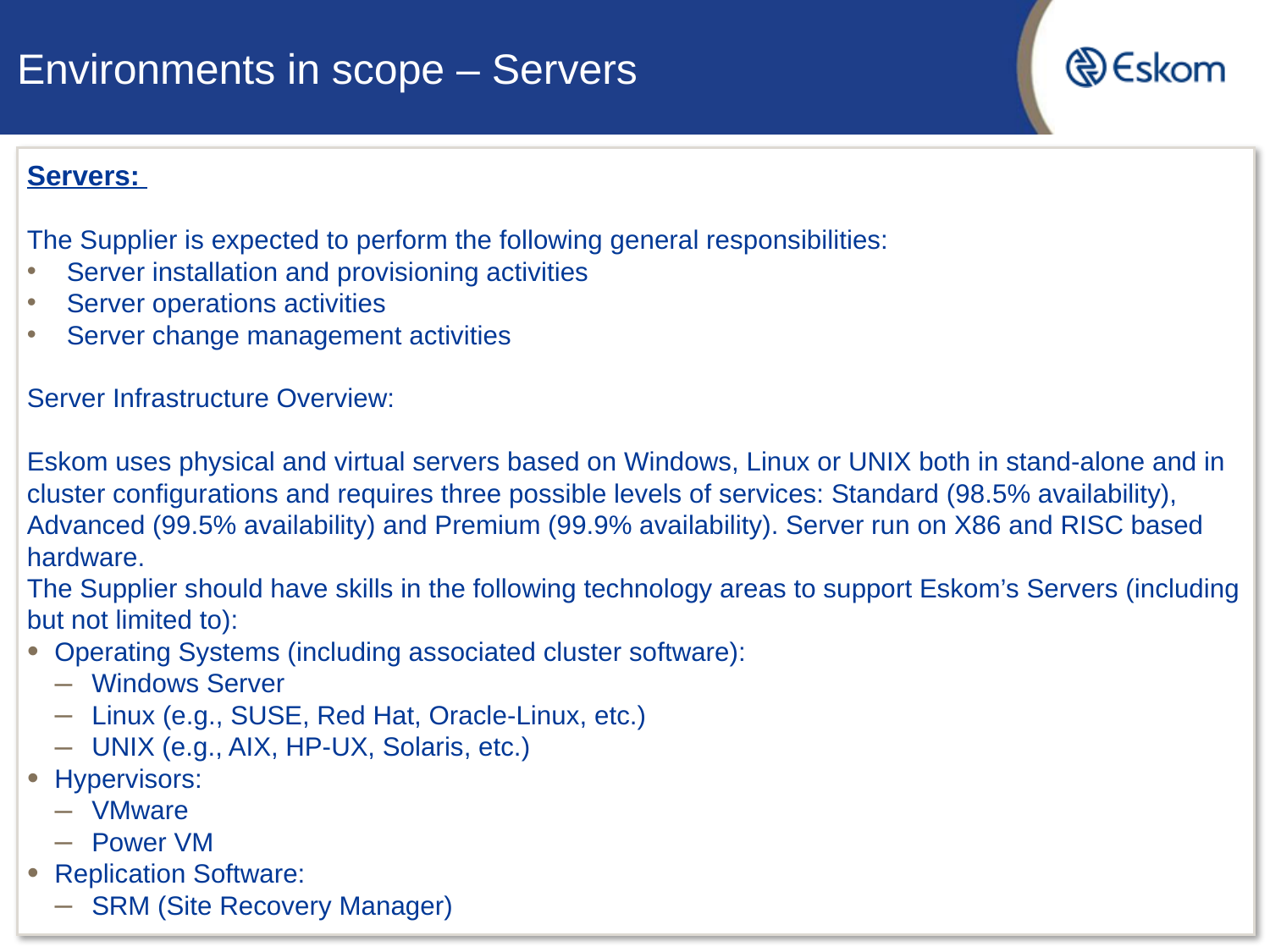

# Environments in scope – Servers
Servers:

The Supplier is expected to perform the following general responsibilities:
Server installation and provisioning activities
Server operations activities
Server change management activities

Server Infrastructure Overview:

Eskom uses physical and virtual servers based on Windows, Linux or UNIX both in stand-alone and in cluster configurations and requires three possible levels of services: Standard (98.5% availability), Advanced (99.5% availability) and Premium (99.9% availability). Server run on X86 and RISC based hardware.
The Supplier should have skills in the following technology areas to support Eskom’s Servers (including but not limited to):
Operating Systems (including associated cluster software):
Windows Server
Linux (e.g., SUSE, Red Hat, Oracle-Linux, etc.)
UNIX (e.g., AIX, HP-UX, Solaris, etc.)
Hypervisors:
VMware
Power VM
Replication Software:
SRM (Site Recovery Manager)